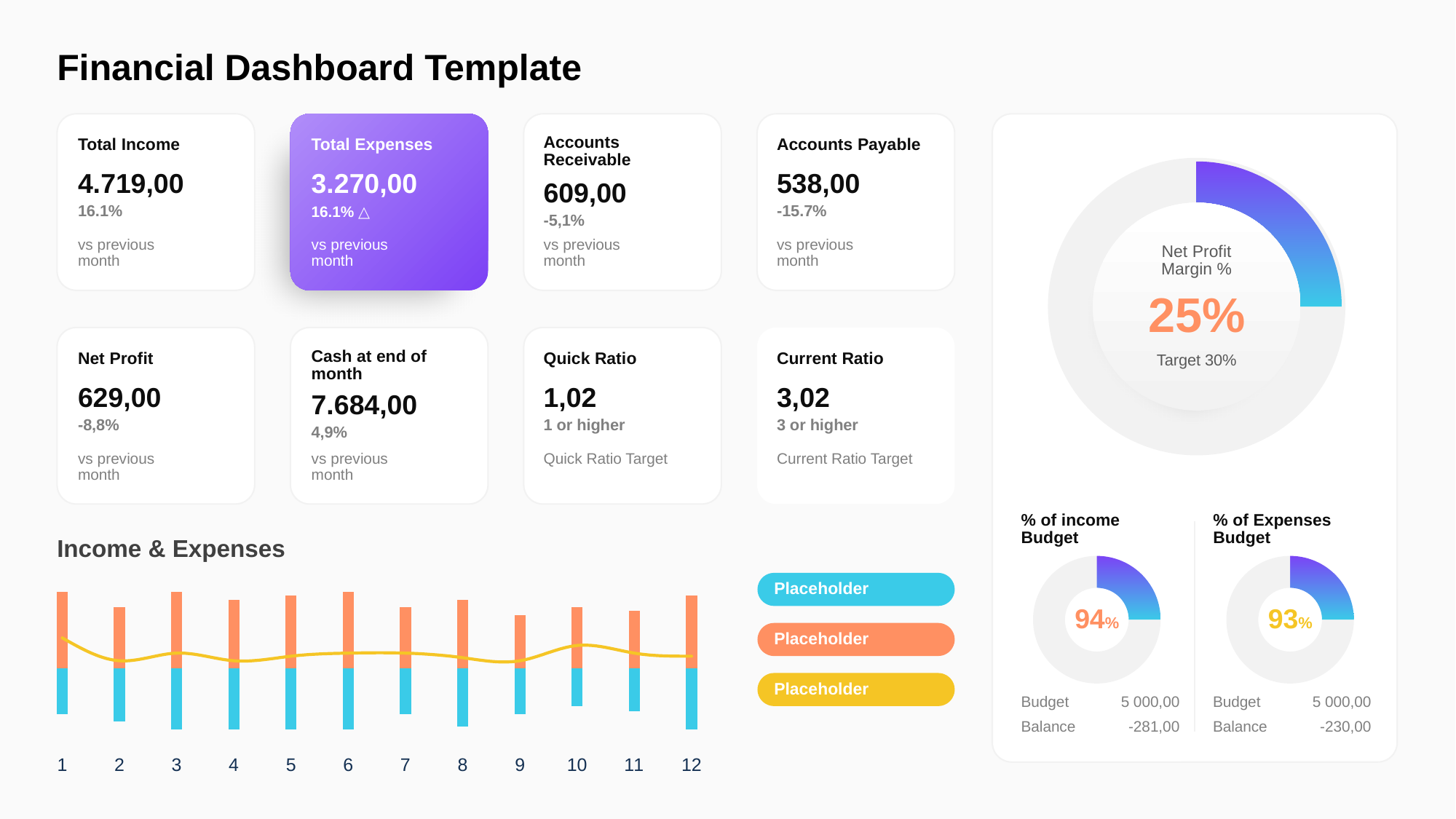

Financial Dashboard Template

Total Income
4.719,00
16.1%
vs previous
month
Total Expenses
3.270,00
16.1% △
vs previous
month
Accounts Receivable
609,00
-5,1%
vs previous
month
Accounts Payable
538,00
-15.7%
vs previous
month

### Chart

| Category |  |
|---|---|
| 1st Qtr | 25.0 |
| 2nd Qtr | 75.0 |

Net Profit Margin %
25%
Target 30%

Net Profit
629,00
-8,8%
vs previous
month
Cash at end of month
7.684,00
4,9%
vs previous
month
Quick Ratio
1,02
1 or higher
Quick Ratio Target
Current Ratio
3,02
3 or higher
Current Ratio Target
% of income Budget
% of Expenses Budget
Income & Expenses

### Chart

| Category |  |
|---|---|
| 1st Qtr | 25.0 |
| 2nd Qtr | 75.0 |

### Chart

| Category |  |
|---|---|
| 1st Qtr | 25.0 |
| 2nd Qtr | 75.0 |

### Chart

| Category | Series 1 | Series 2 | Series 3 |
|---|---|---|---|
| 1 | 5000.0 | -3000.0 | 2000.0 |
| 2 | 4000.0 | -3500.0 | 500.0 |
| 3 | 5000.0 | -4000.0 | 1000.0 |
| 4 | 4500.0 | -4000.0 | 500.0 |
| 5 | 4800.0 | -4000.0 | 800.0 |
| 6 | 5000.0 | -4000.0 | 1000.0 |
| 7 | 4000.0 | -3000.0 | 1000.0 |
| 8 | 4500.0 | -3800.0 | 700.0 |
| 9 | 3500.0 | -3000.0 | 500.0 |
| 10 | 4000.0 | -2500.0 | 1500.0 |
| 11 | 3800.0 | -2800.0 | 1000.0 |
| 12 | 4800.0 | -4000.0 | 800.0 |
Placeholder

Placeholder

Placeholder
94%
93%
Budget
5 000,00
Balance
-281,00
Budget
5 000,00
Balance
-230,00